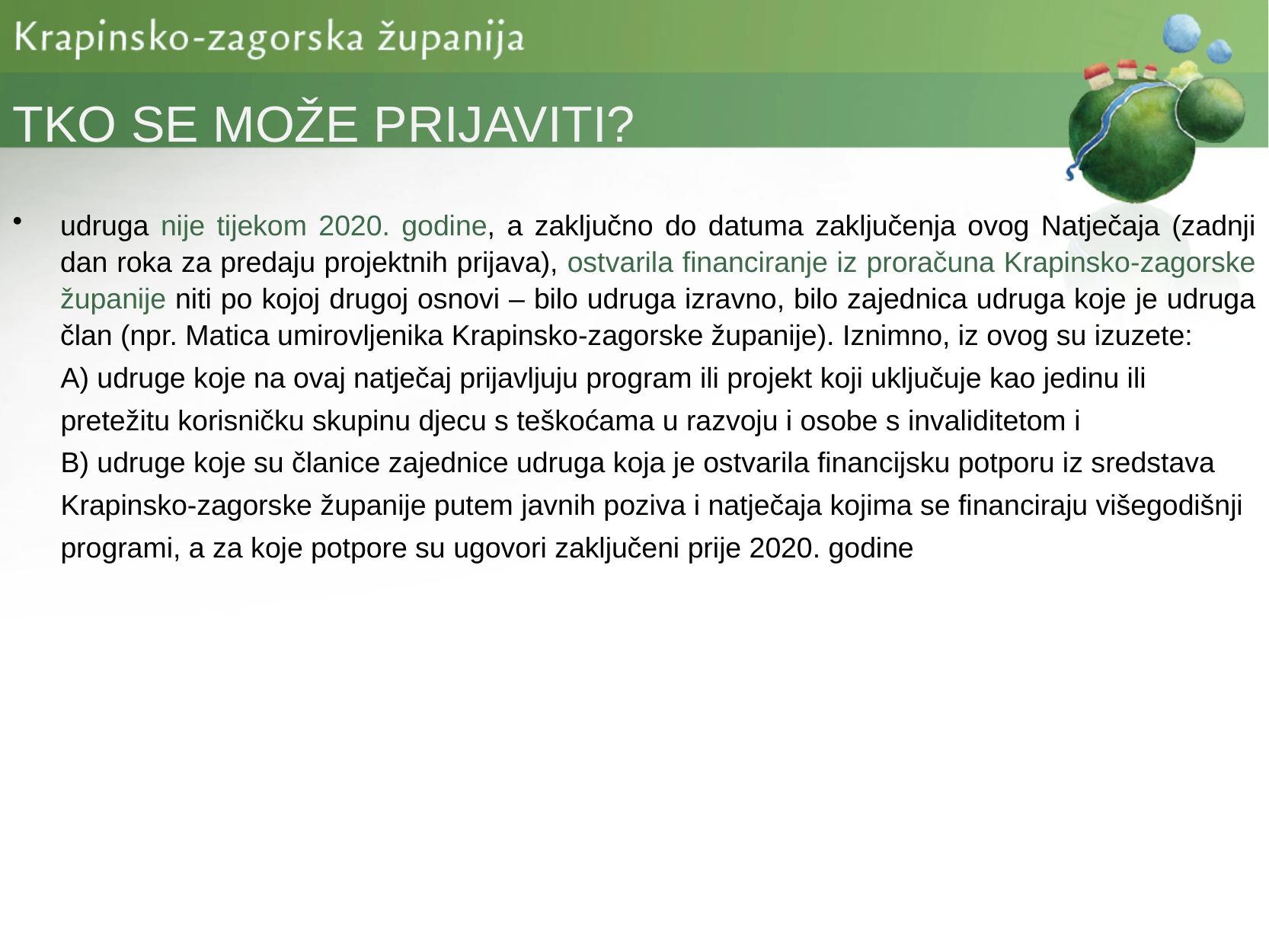

TKO SE MOŽE PRIJAVITI?

udruga nije tijekom 2020. godine, a zaključno do datuma zaključenja ovog Natječaja (zadnji dan roka za predaju projektnih prijava), ostvarila financiranje iz proračuna Krapinsko-zagorske županije niti po kojoj drugoj osnovi – bilo udruga izravno, bilo zajednica udruga koje je udruga član (npr. Matica umirovljenika Krapinsko-zagorske županije). Iznimno, iz ovog su izuzete:
      A) udruge koje na ovaj natječaj prijavljuju program ili projekt koji uključuje kao jedinu ili
      pretežitu korisničku skupinu djecu s teškoćama u razvoju i osobe s invaliditetom i
      B) udruge koje su članice zajednice udruga koja je ostvarila financijsku potporu iz sredstava
      Krapinsko-zagorske županije putem javnih poziva i natječaja kojima se financiraju višegodišnji
      programi, a za koje potpore su ugovori zaključeni prije 2020. godine